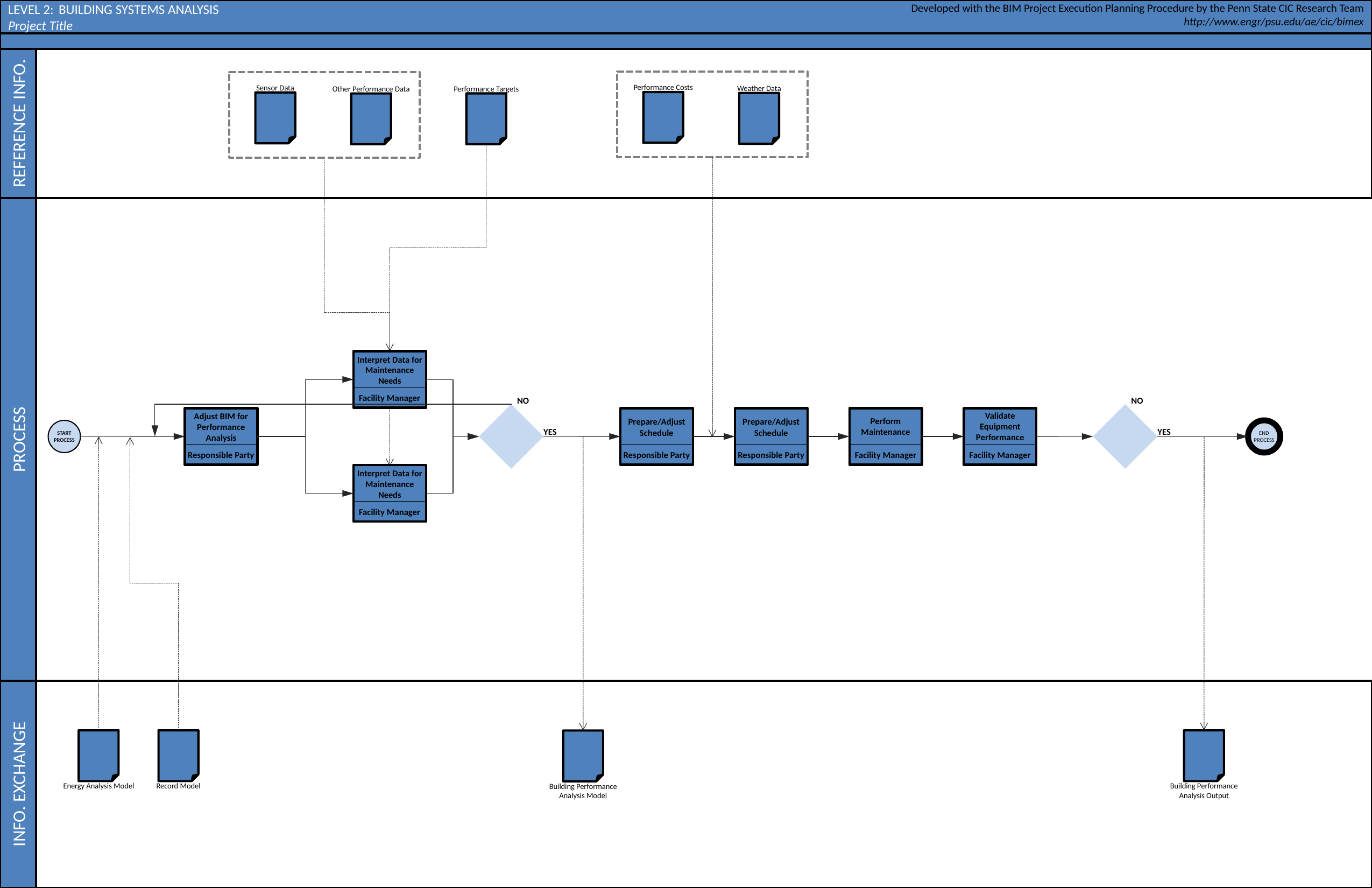

# Building systems analysis
Performance Costs

Sensor Data

Weather Data

Performance Targets

Other Performance Data

Interpret Data for Maintenance Needs
Facility Manager
NO
NO
Is model ready for simulation?
Results acceptable?

Adjust BIM for Performance Analysis
Responsible Party

Prepare/Adjust Schedule
Responsible Party

Prepare/Adjust Schedule
Responsible Party

Perform Maintenance
Facility Manager

Validate Equipment Performance
Facility Manager
START PROCESS
END PROCESS
YES
YES

Interpret Data for Maintenance Needs
Facility Manager

Energy Analysis Model

Record Model

Building Performance Analysis Output

Building Performance Analysis Model